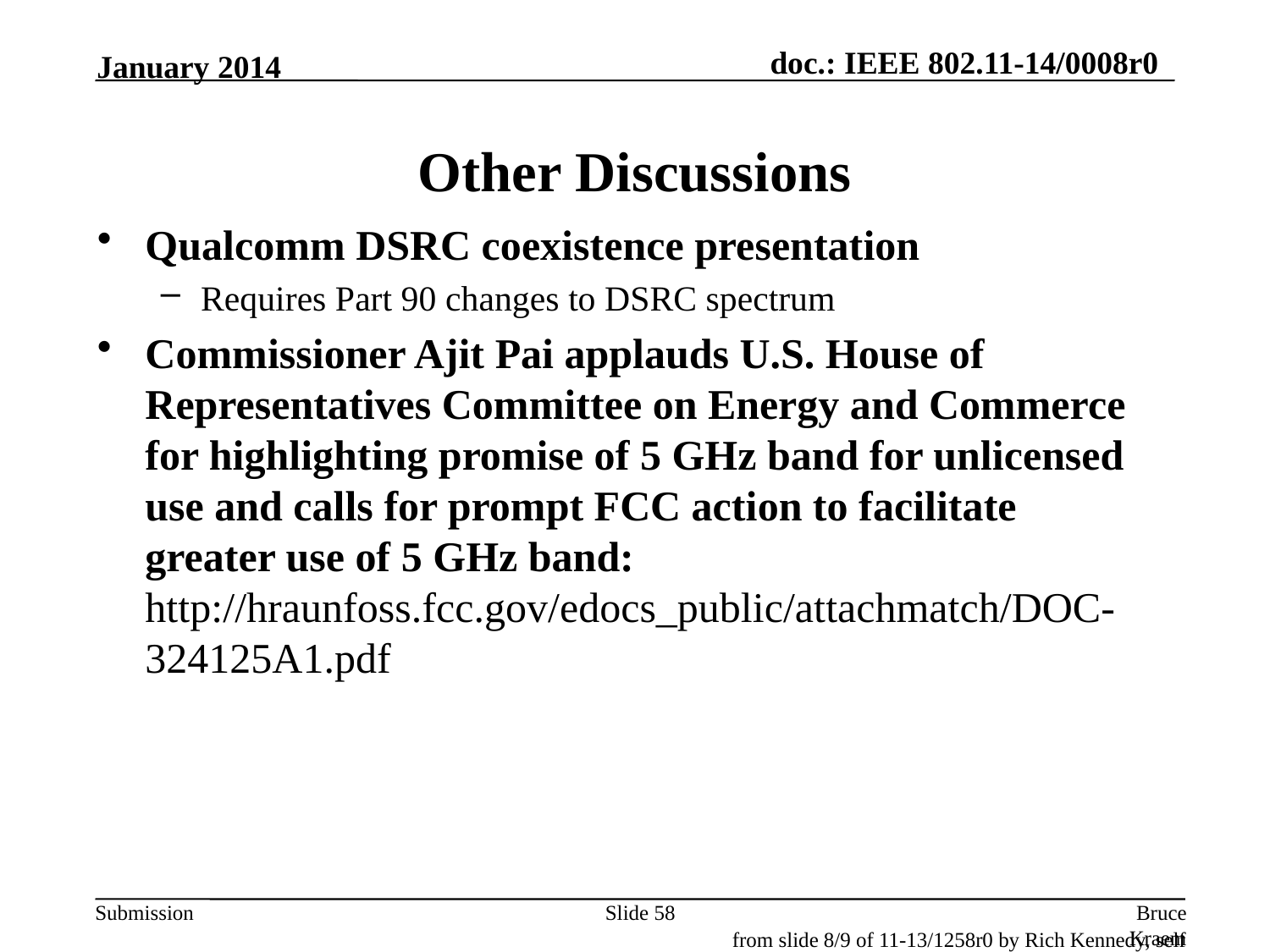

January 2014
# Other Discussions
Qualcomm DSRC coexistence presentation
Requires Part 90 changes to DSRC spectrum
Commissioner Ajit Pai applauds U.S. House of Representatives Committee on Energy and Commerce for highlighting promise of 5 GHz band for unlicensed use and calls for prompt FCC action to facilitate greater use of 5 GHz band: http://hraunfoss.fcc.gov/edocs_public/attachmatch/DOC-324125A1.pdf

Slide 58
Bruce Kraemer, Marvell
from slide 8/9 of 11-13/1258r0 by Rich Kennedy, self